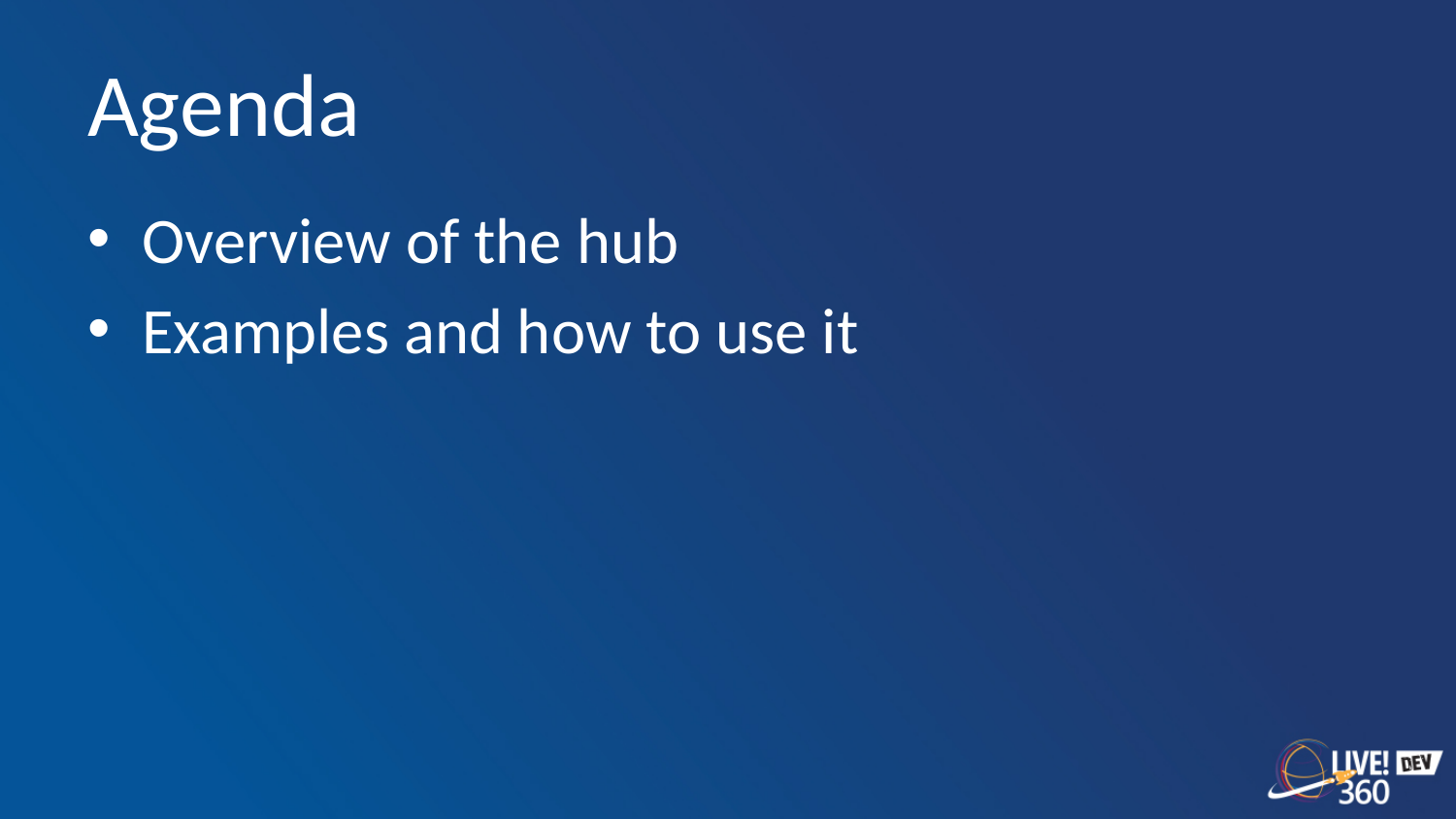

# Agenda
Overview of the hub
Examples and how to use it